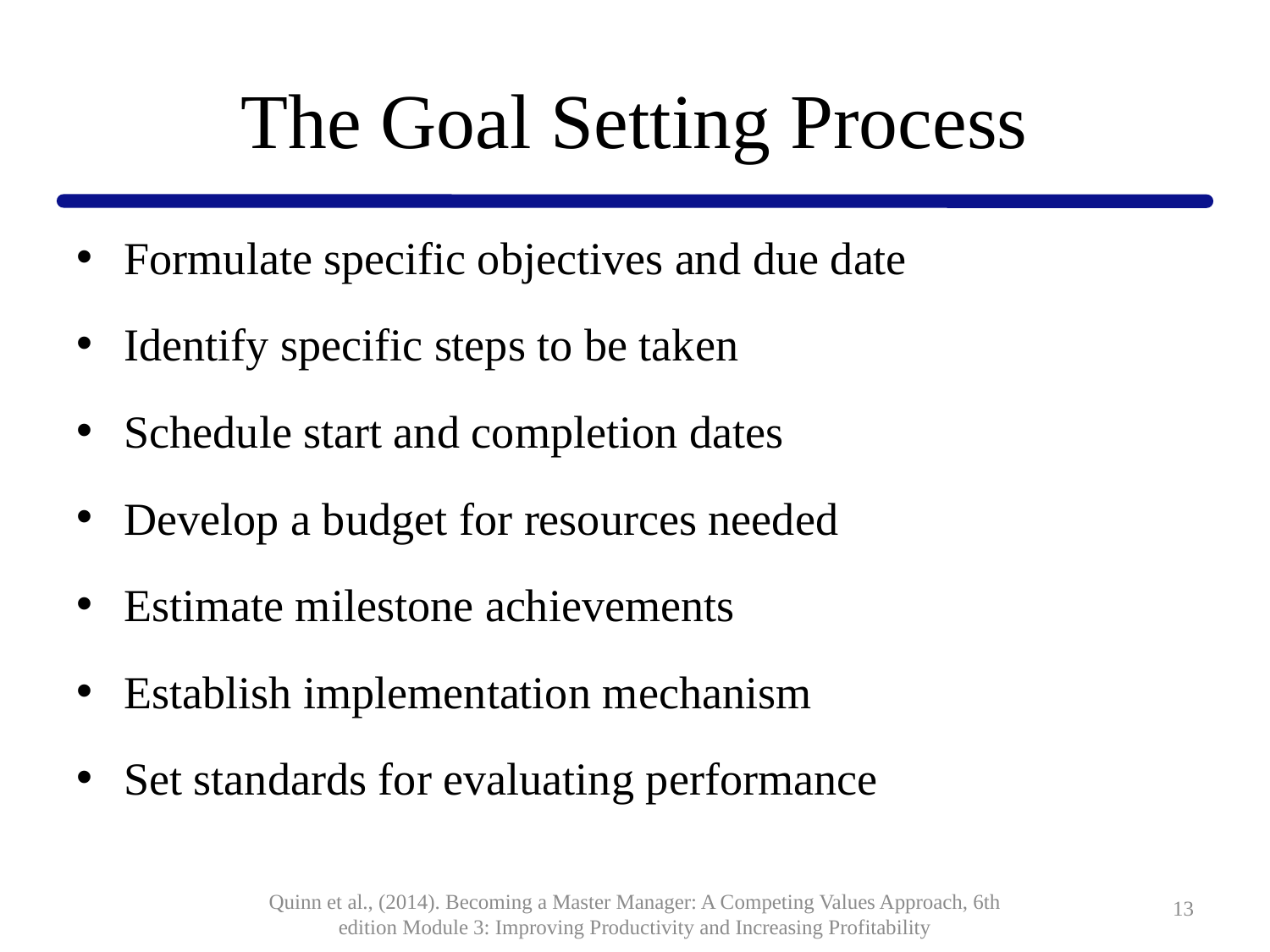

# The Goal Setting Process
Formulate specific objectives and due date
Identify specific steps to be taken
Schedule start and completion dates
Develop a budget for resources needed
Estimate milestone achievements
Establish implementation mechanism
Set standards for evaluating performance
13
Quinn et al., (2014). Becoming a Master Manager: A Competing Values Approach, 6th edition Module 3: Improving Productivity and Increasing Profitability